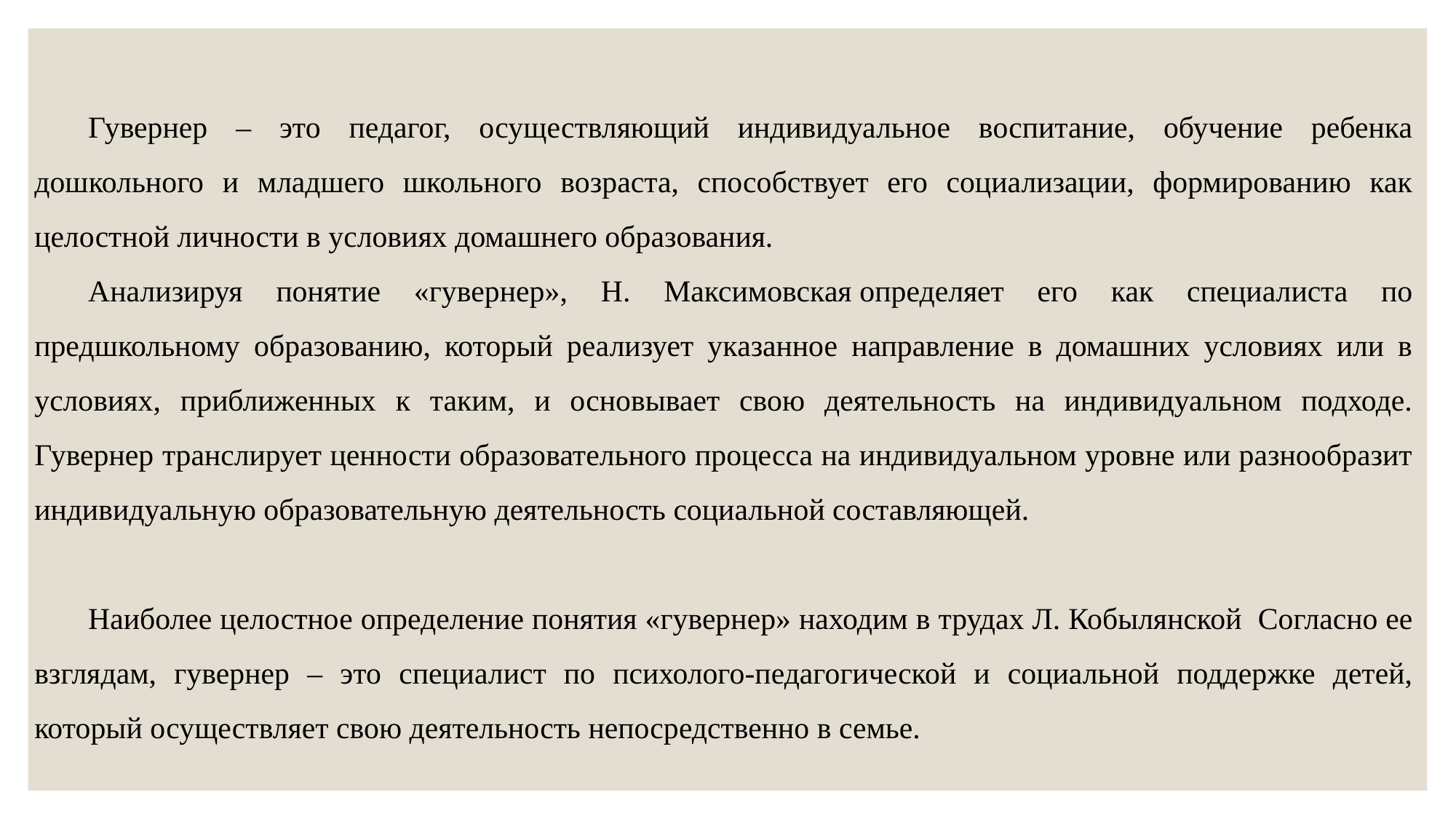

Гувернер – это педагог, осуществляющий индивидуальное воспитание, обучение ребенка дошкольного и младшего школьного возраста, способствует его социализации, формированию как целостной личности в условиях домашнего образования.
Анализируя понятие «гувернер», Н. Максимовская определяет его как специалиста по предшкольному образованию, который реализует указанное направление в домашних условиях или в условиях, приближенных к таким, и основывает свою деятельность на индивидуальном подходе. Гувернер транслирует ценности образовательного процесса на индивидуальном уровне или разнообразит индивидуальную образовательную деятельность социальной составляющей.

Наиболее целостное определение понятия «гувернер» находим в трудах Л. Кобылянской  Согласно ее взглядам, гувернер – это специалист по психолого-педагогической и социальной поддержке детей, который осуществляет свою деятельность непосредственно в семье.